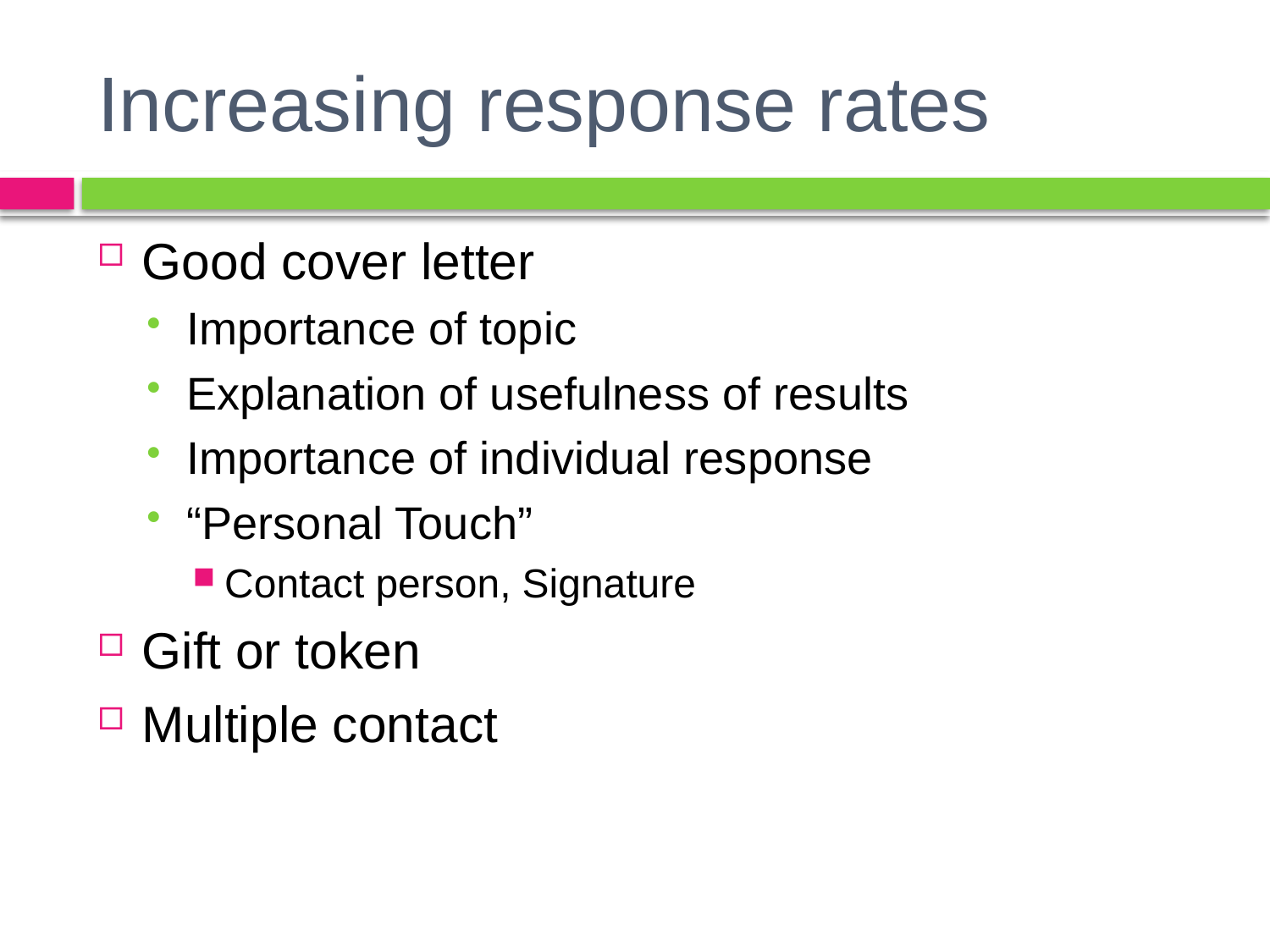

# Increasing response rates
Good cover letter
Importance of topic
Explanation of usefulness of results
Importance of individual response
“Personal Touch”
Contact person, Signature
Gift or token
Multiple contact